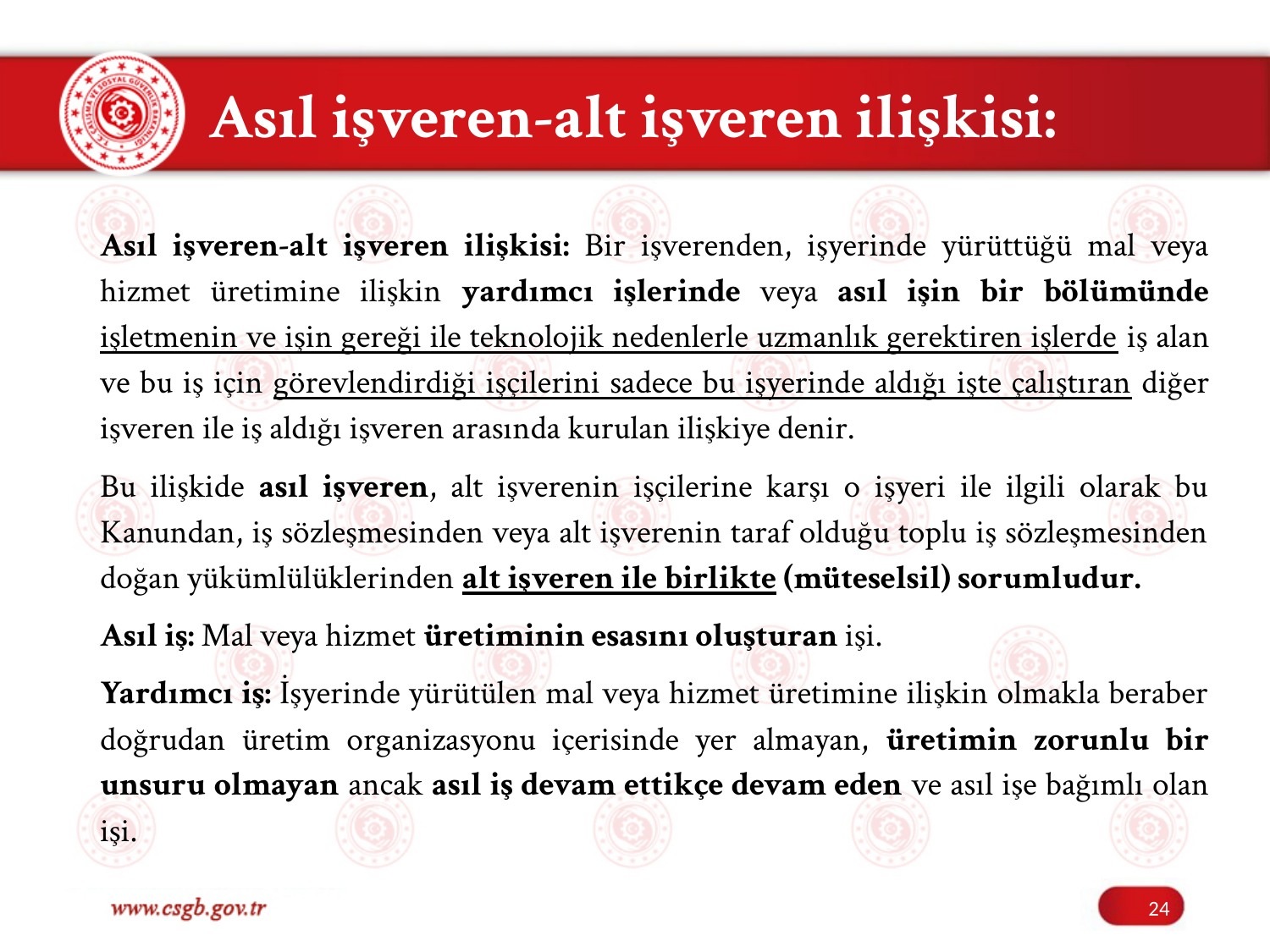

Asıl işveren-alt işveren ilişkisi:
Asıl işveren-alt işveren ilişkisi: Bir işverenden, işyerinde yürüttüğü mal veya hizmet üretimine ilişkin yardımcı işlerinde veya asıl işin bir bölümünde işletmenin ve işin gereği ile teknolojik nedenlerle uzmanlık gerektiren işlerde iş alan ve bu iş için görevlendirdiği işçilerini sadece bu işyerinde aldığı işte çalıştıran diğer işveren ile iş aldığı işveren arasında kurulan ilişkiye denir.
Bu ilişkide asıl işveren, alt işverenin işçilerine karşı o işyeri ile ilgili olarak bu Kanundan, iş sözleşmesinden veya alt işverenin taraf olduğu toplu iş sözleşmesinden doğan yükümlülüklerinden alt işveren ile birlikte (müteselsil) sorumludur.
Asıl iş: Mal veya hizmet üretiminin esasını oluşturan işi.
Yardımcı iş: İşyerinde yürütülen mal veya hizmet üretimine ilişkin olmakla beraber doğrudan üretim organizasyonu içerisinde yer almayan, üretimin zorunlu bir unsuru olmayan ancak asıl iş devam ettikçe devam eden ve asıl işe bağımlı olan işi.

24